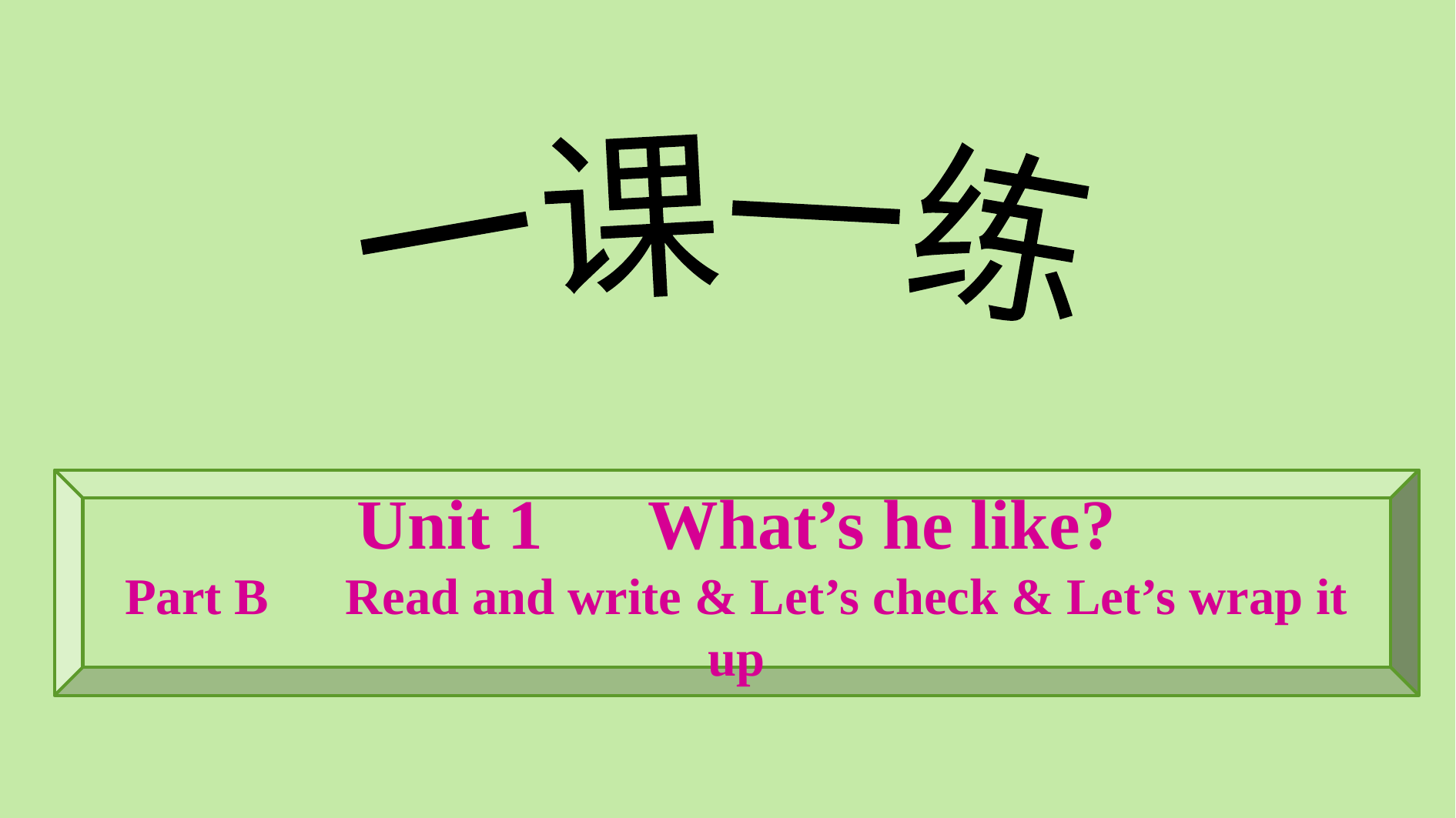

Unit 1　What’s he like?
Part B　Read and write & Let’s check & Let’s wrap it up